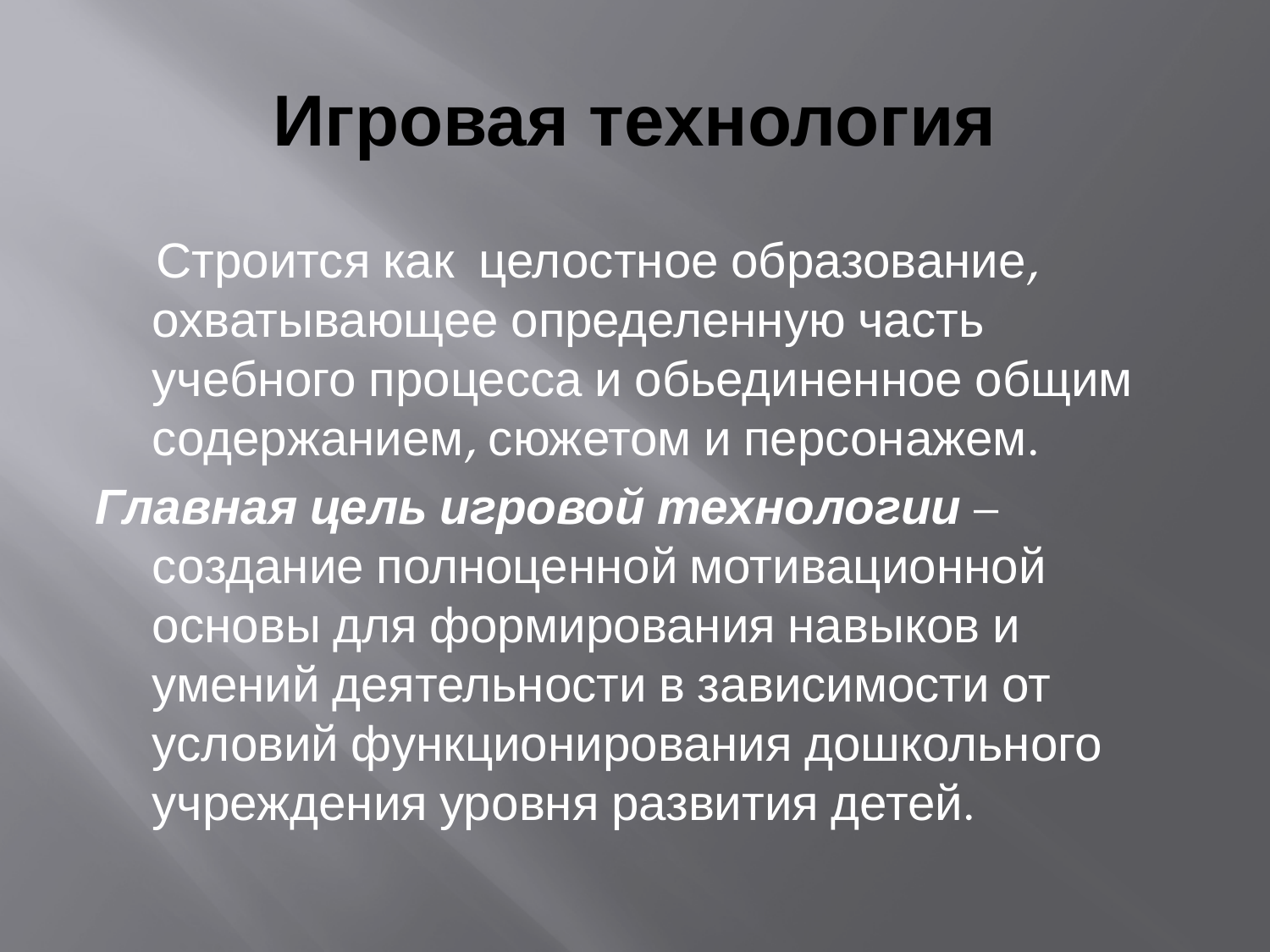

# Игровая технология
     Строится как  целостное образование, охватывающее определенную часть учебного процесса и обьединенное общим содержанием, сюжетом и персонажем.
Главная цель игровой технологии – создание полноценной мотивационной основы для формирования навыков и умений деятельности в зависимости от условий функционирования дошкольного учреждения уровня развития детей.